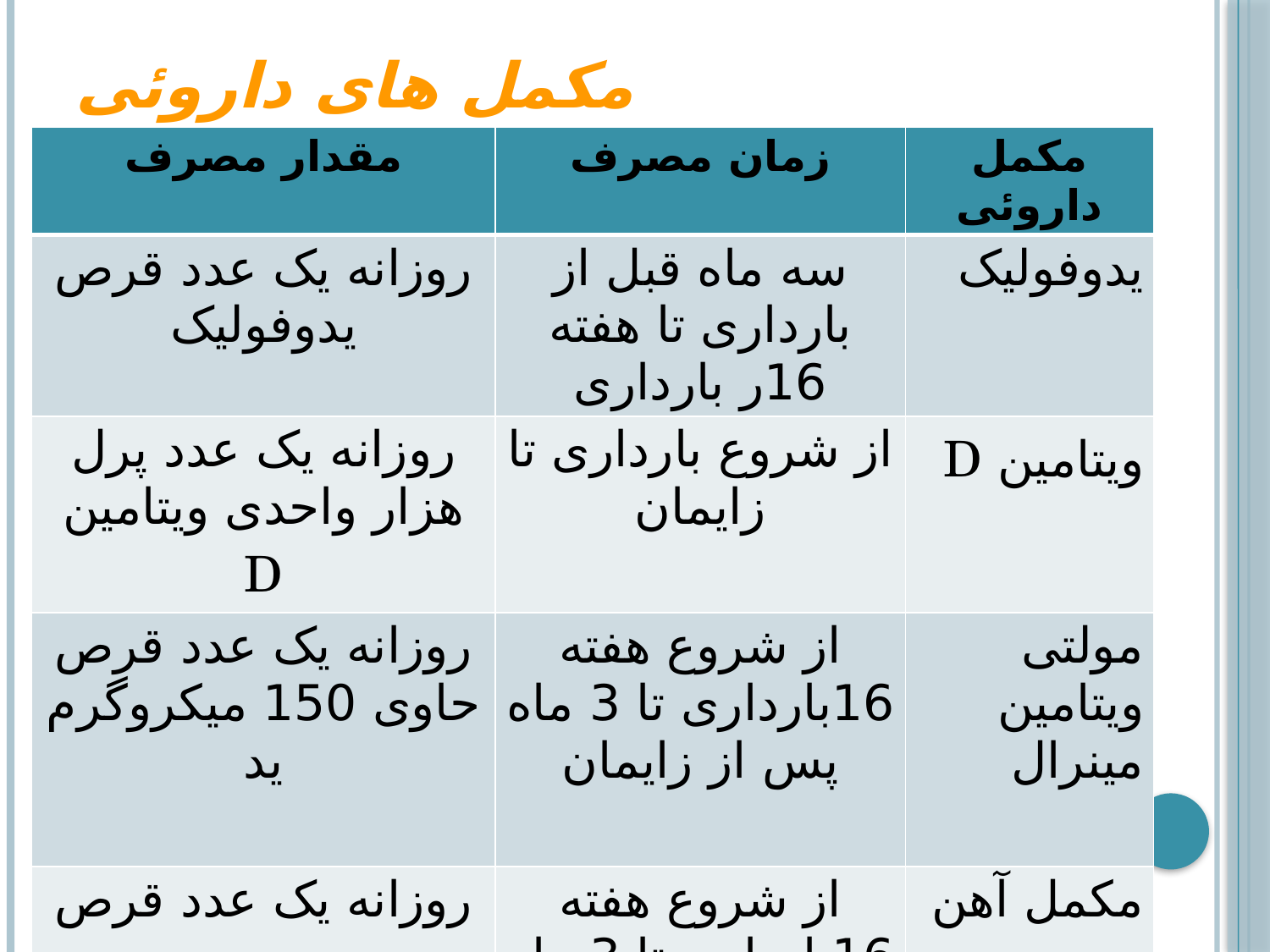

# مکمل های داروئی
| مقدار مصرف | زمان مصرف | مکمل داروئی |
| --- | --- | --- |
| روزانه یک عدد قرص یدوفولیک | سه ماه قبل از بارداری تا هفته 16ر بارداری | یدوفولیک |
| روزانه یک عدد پرل هزار واحدی ویتامین D | از شروع بارداری تا زایمان | ویتامین D |
| روزانه یک عدد قرص حاوی 150 میکروگرم ید | از شروع هفته 16بارداری تا 3 ماه پس از زایمان | مولتی ویتامین مینرال |
| روزانه یک عدد قرص | از شروع هفته 16بارداری تا 3 ماه پس از زایمان | مکمل آهن |